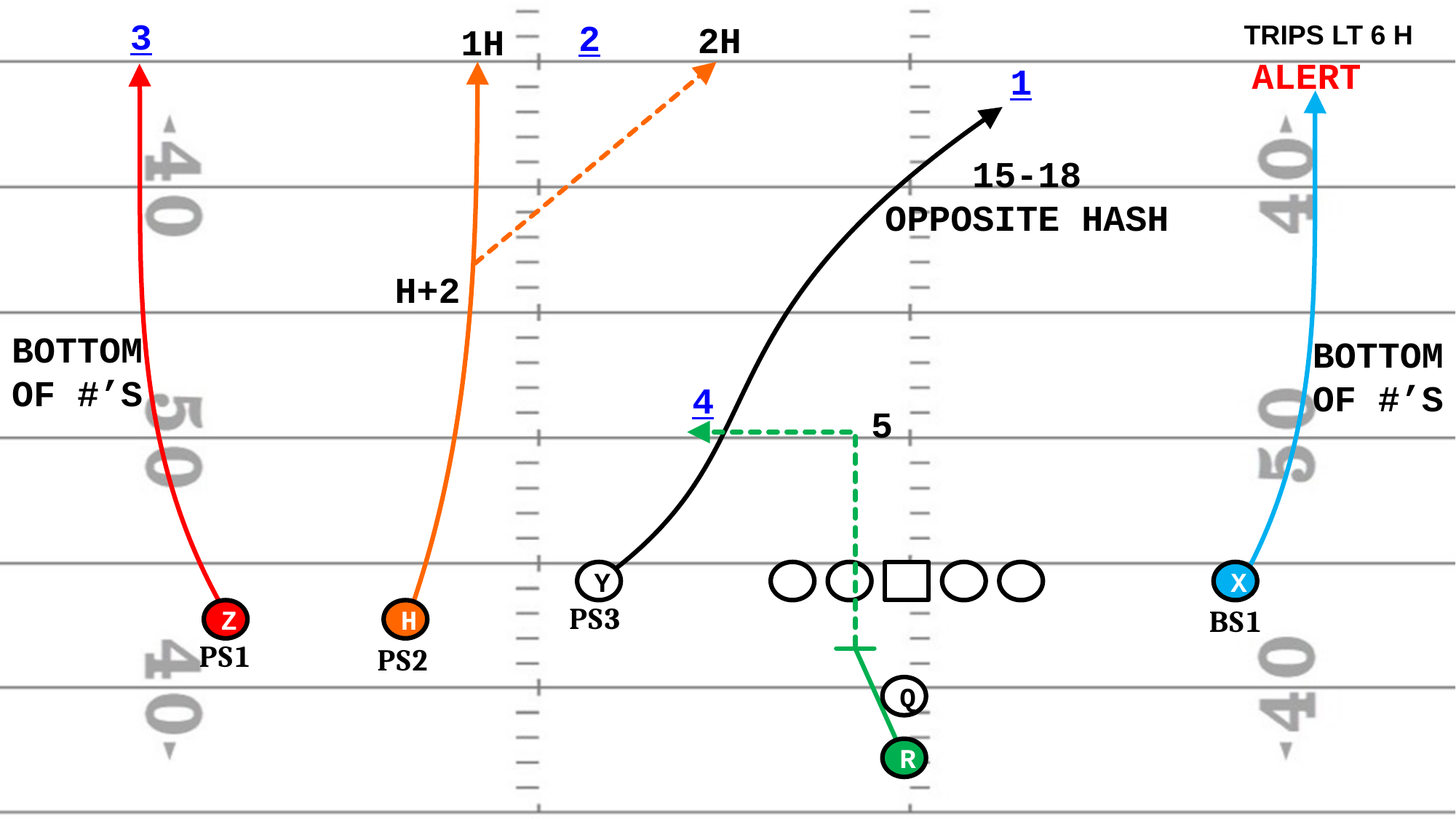

TRIPS LT 6 H
3
2
2H
1H
ALERT
1

15-18
OPPOSITE HASH
H+2
BOTTOM
OF #’S
BOTTOM
OF #’S
4
5

Y

X
PS3
BS1
Z
H
PS1
PS2
Q
R